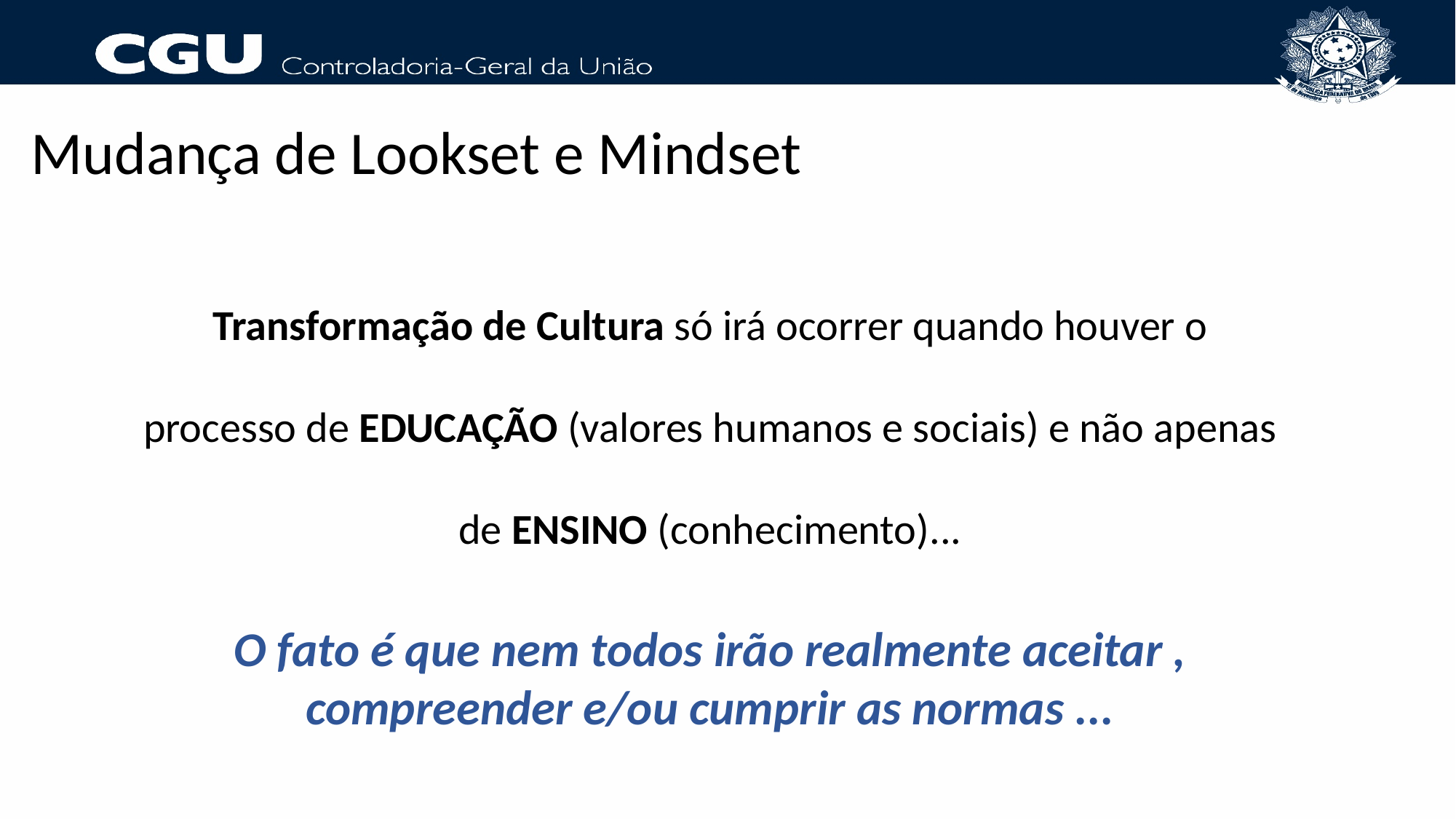

Mudança de Lookset e Mindset
Transformação de Cultura só irá ocorrer quando houver o processo de EDUCAÇÃO (valores humanos e sociais) e não apenas de ENSINO (conhecimento)...

O fato é que nem todos irão realmente aceitar , compreender e/ou cumprir as normas ...